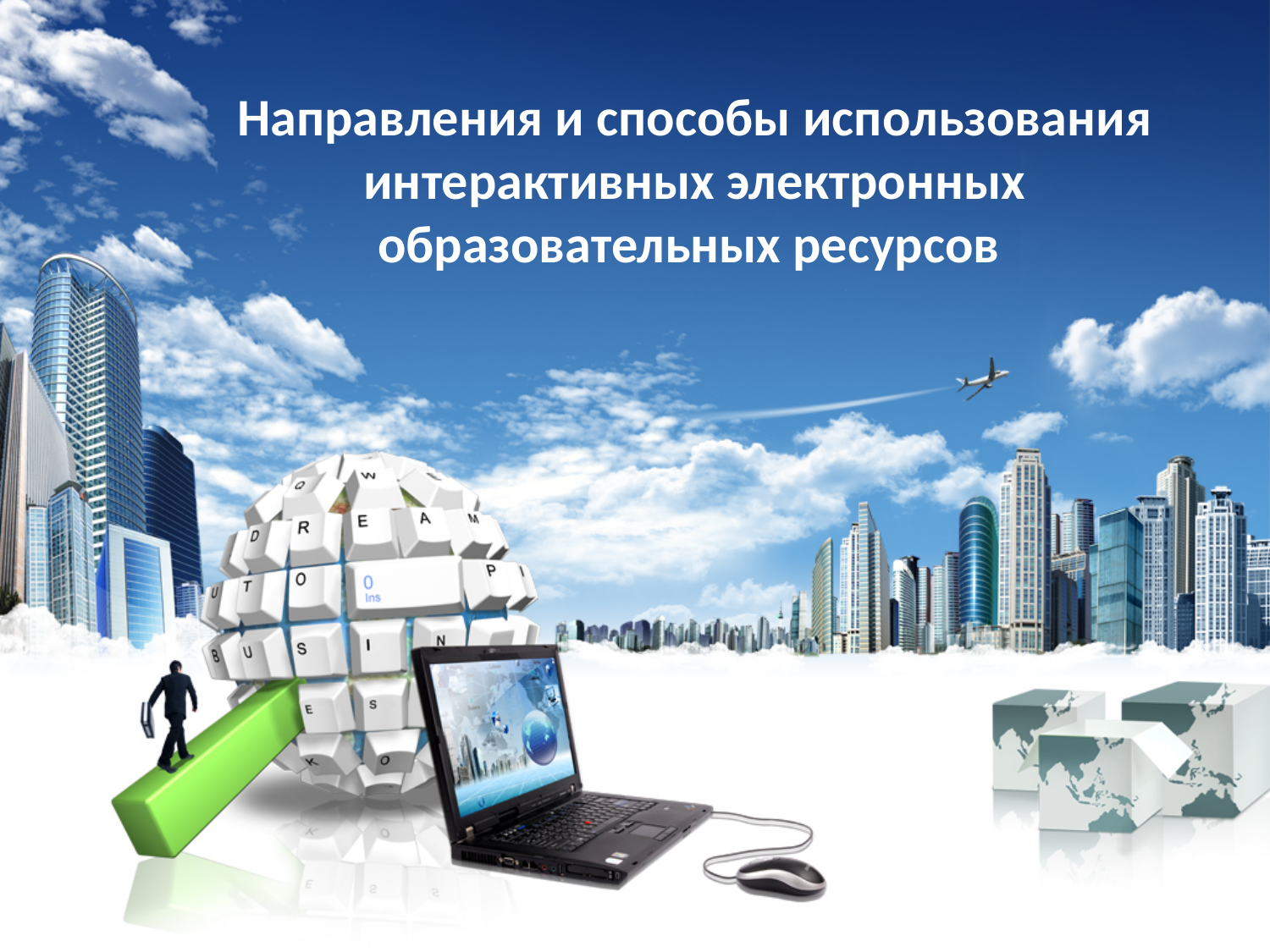

# Направления и способы использования интерактивных электронных образовательных ресурсов